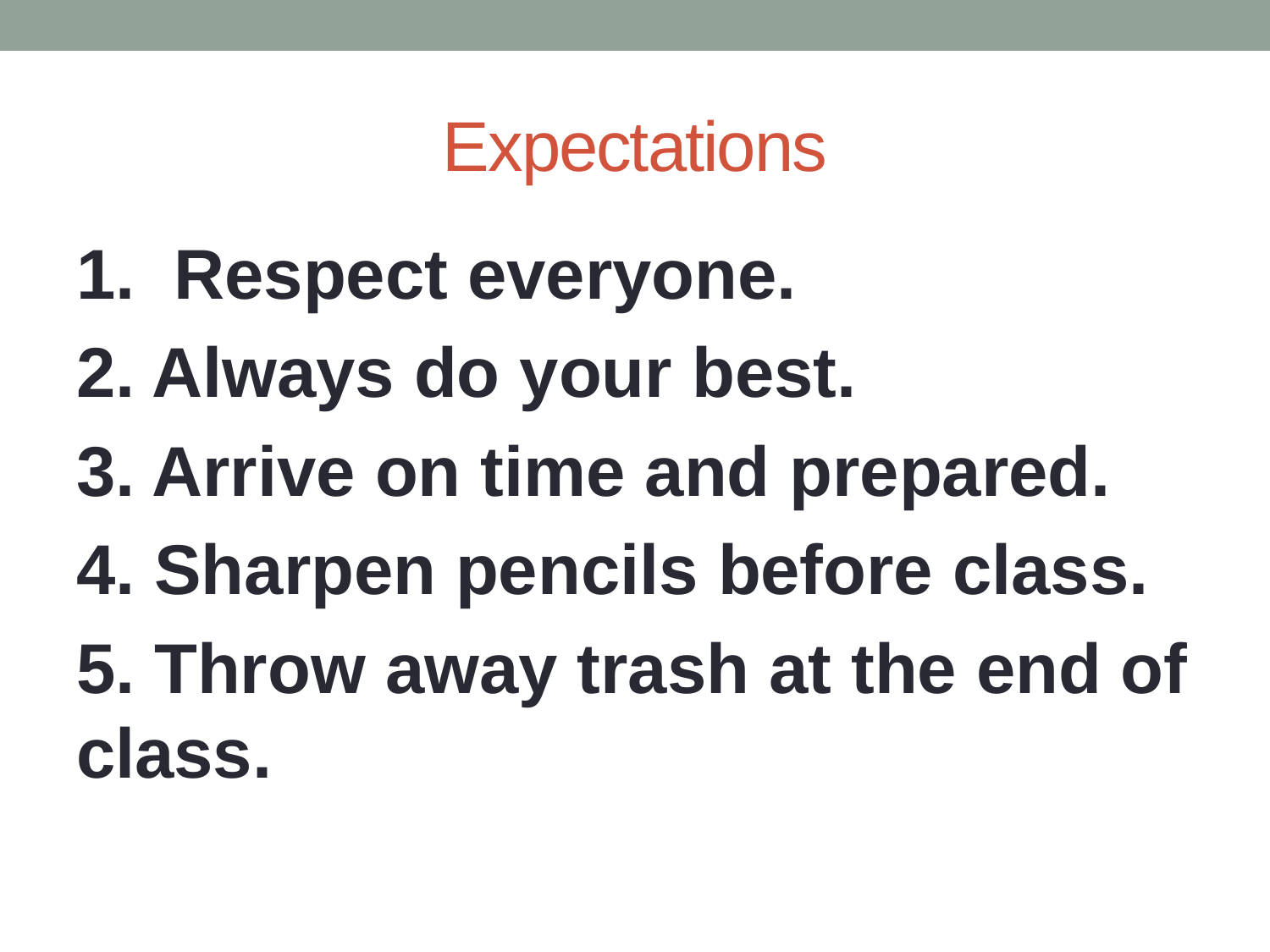

# Expectations
1.  Respect everyone.
2. Always do your best.
3. Arrive on time and prepared.
4. Sharpen pencils before class.
5. Throw away trash at the end of class.